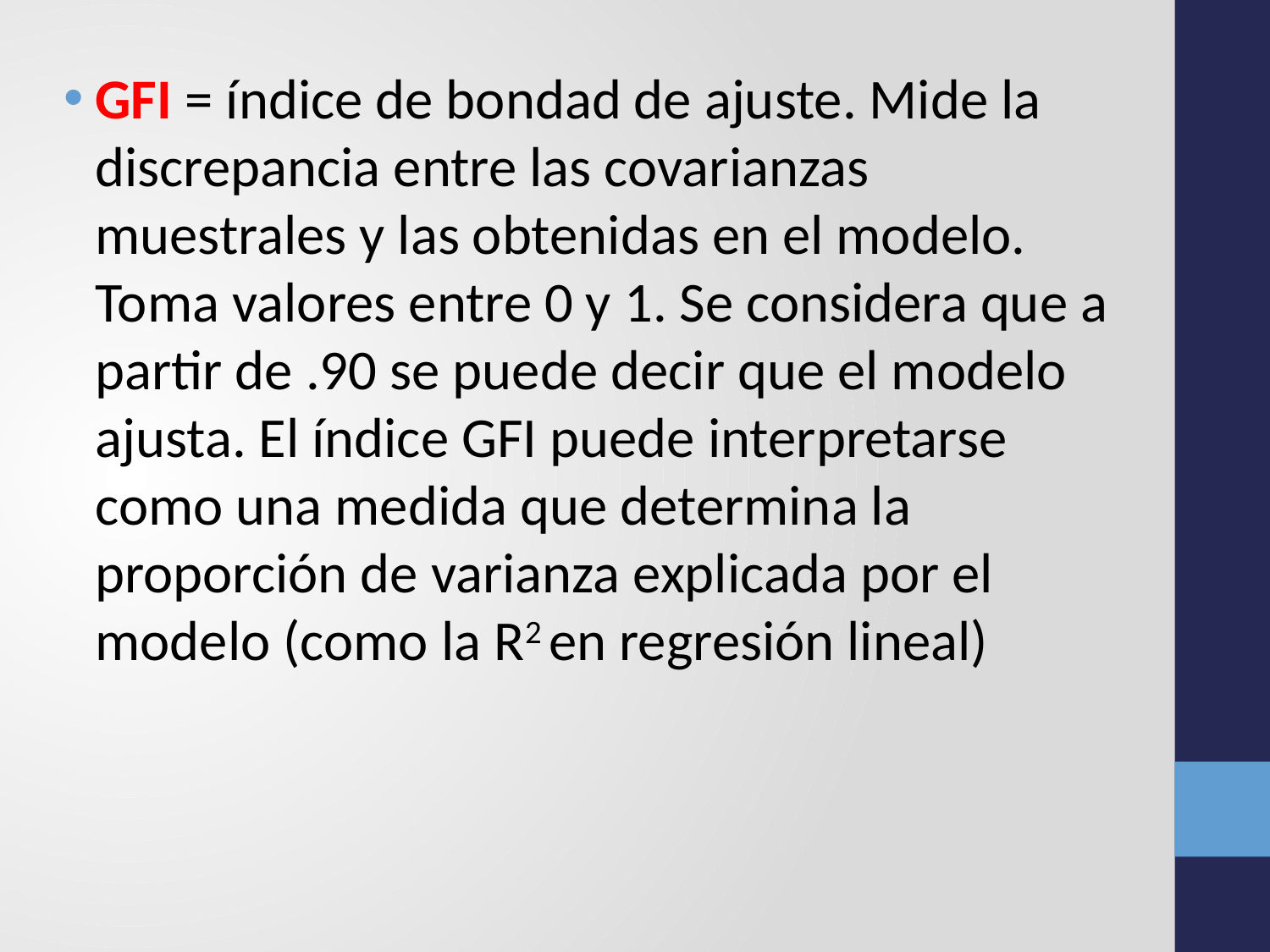

GFI = índice de bondad de ajuste. Mide la discrepancia entre las covarianzas muestrales y las obtenidas en el modelo. Toma valores entre 0 y 1. Se considera que a partir de .90 se puede decir que el modelo ajusta. El índice GFI puede interpretarse como una medida que determina la proporción de varianza explicada por el modelo (como la R2 en regresión lineal)